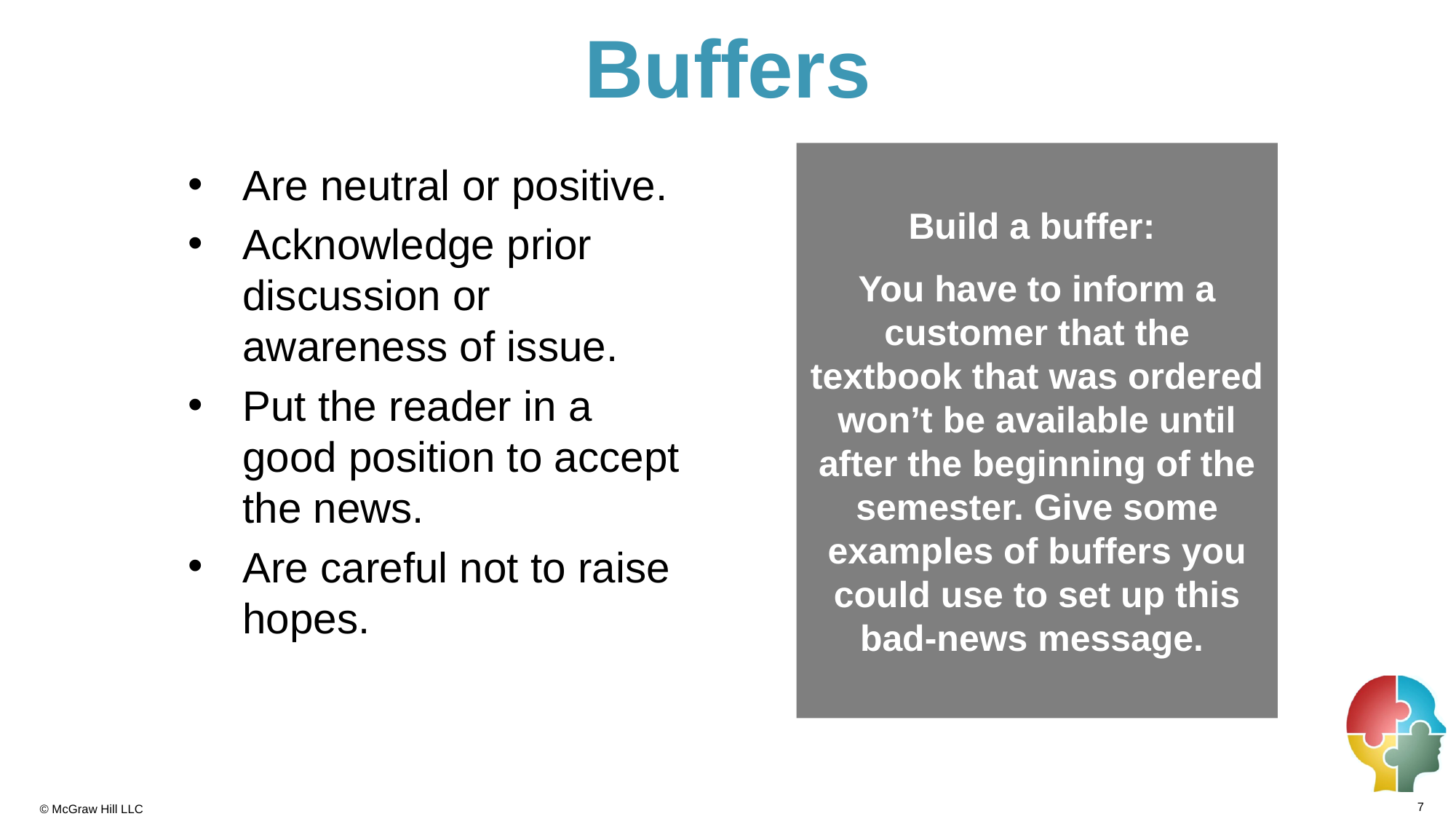

# Buffers
Build a buffer:
You have to inform a customer that the textbook that was ordered won’t be available until after the beginning of the semester. Give some examples of buffers you could use to set up this bad-news message.
Are neutral or positive.
Acknowledge prior discussion or awareness of issue.
Put the reader in a good position to accept the news.
Are careful not to raise hopes.
7